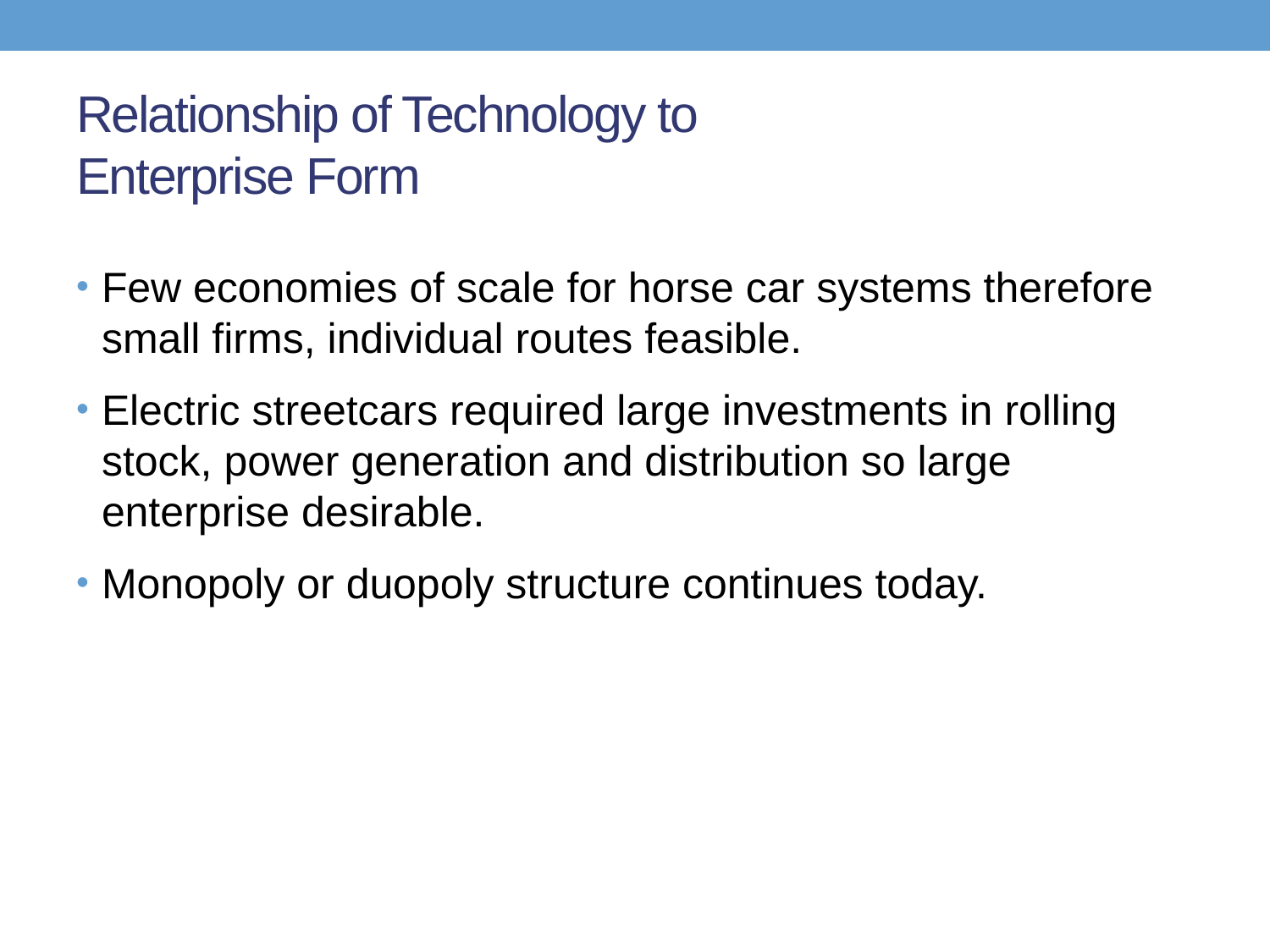

# Relationship of Technology to Enterprise Form
Few economies of scale for horse car systems therefore small firms, individual routes feasible.
Electric streetcars required large investments in rolling stock, power generation and distribution so large enterprise desirable.
Monopoly or duopoly structure continues today.